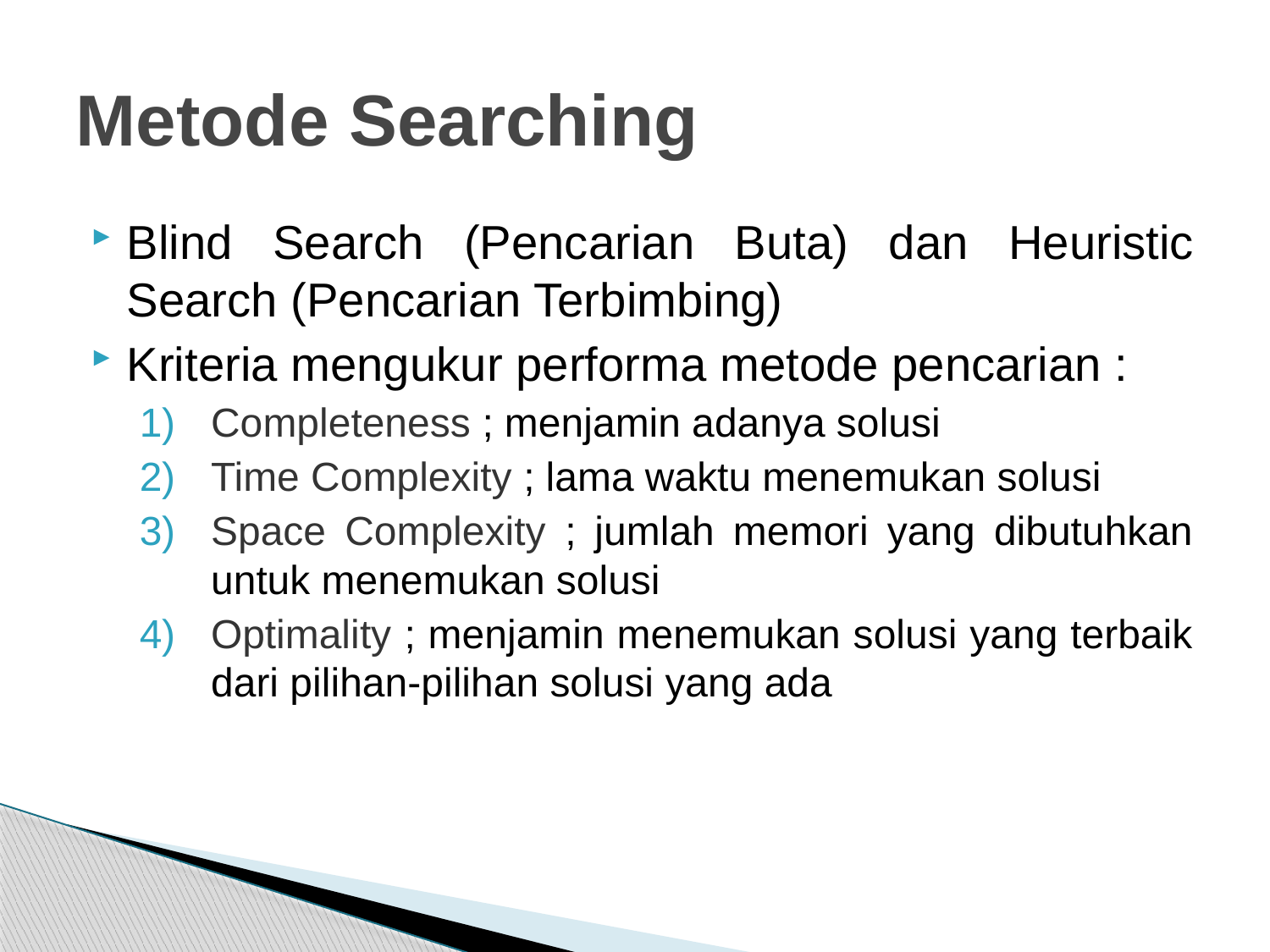

# Metode Searching
Blind Search (Pencarian Buta) dan Heuristic Search (Pencarian Terbimbing)
Kriteria mengukur performa metode pencarian :
Completeness ; menjamin adanya solusi
Time Complexity ; lama waktu menemukan solusi
Space Complexity ; jumlah memori yang dibutuhkan untuk menemukan solusi
Optimality ; menjamin menemukan solusi yang terbaik dari pilihan-pilihan solusi yang ada